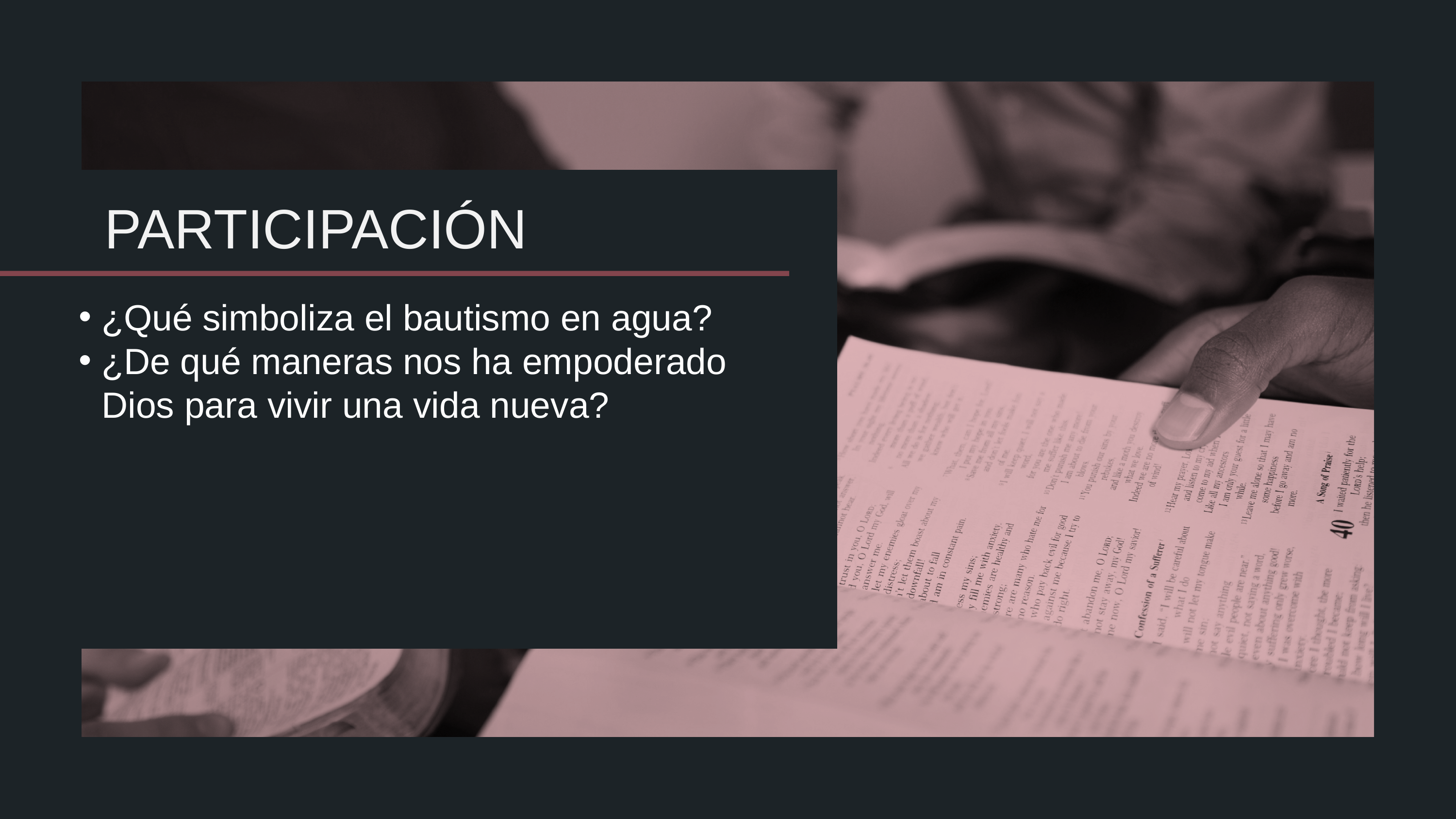

¿Qué simboliza el bautismo en agua?
¿De qué maneras nos ha empoderado Dios para vivir una vida nueva?